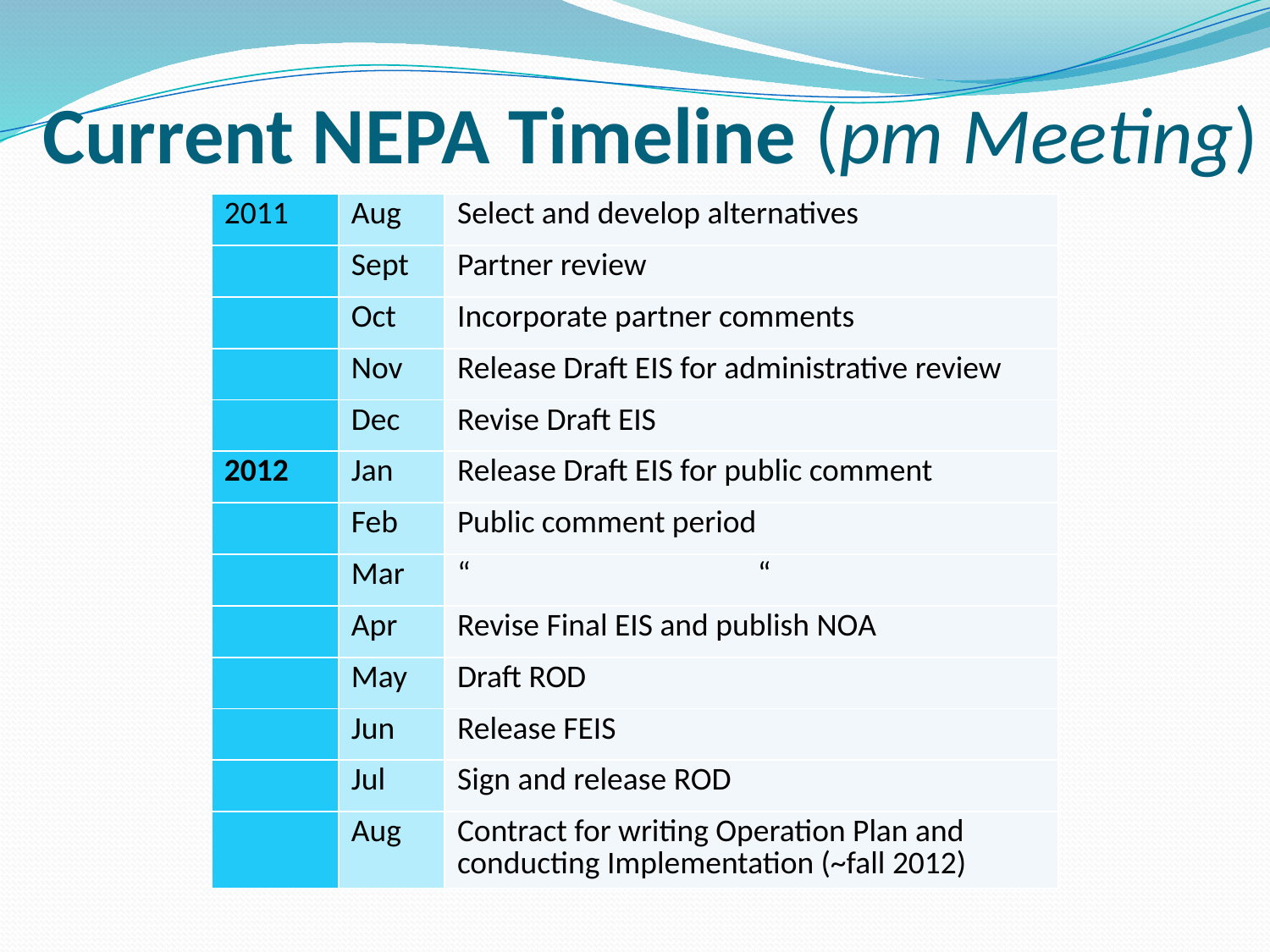

# Current NEPA Timeline (pm Meeting)
| 2011 | Aug | Select and develop alternatives |
| --- | --- | --- |
|  | Sept | Partner review |
|  | Oct | Incorporate partner comments |
|  | Nov | Release Draft EIS for administrative review |
|  | Dec | Revise Draft EIS |
| 2012 | Jan | Release Draft EIS for public comment |
|  | Feb | Public comment period |
|  | Mar | “ “ |
|  | Apr | Revise Final EIS and publish NOA |
|  | May | Draft ROD |
|  | Jun | Release FEIS |
|  | Jul | Sign and release ROD |
|  | Aug | Contract for writing Operation Plan and conducting Implementation (~fall 2012) |